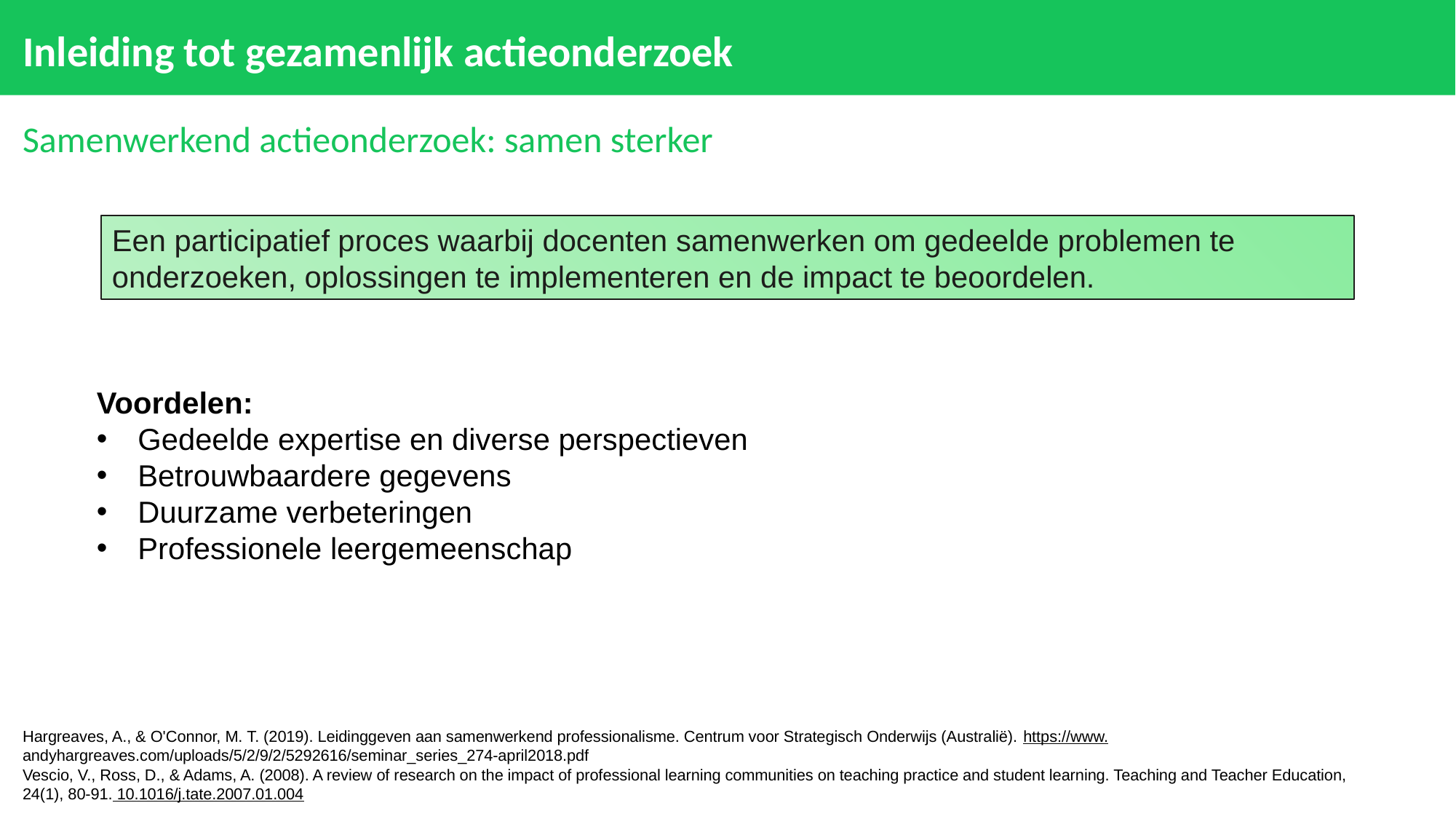

# Inleiding tot gezamenlijk actieonderzoek
Samenwerkend actieonderzoek: samen sterker
Een participatief proces waarbij docenten samenwerken om gedeelde problemen te onderzoeken, oplossingen te implementeren en de impact te beoordelen.
Voordelen:
Gedeelde expertise en diverse perspectieven
Betrouwbaardere gegevens
Duurzame verbeteringen
Professionele leergemeenschap
Hargreaves, A., & O'Connor, M. T. (2019). Leidinggeven aan samenwerkend professionalisme. Centrum voor Strategisch Onderwijs (Australië). https://www.andyhargreaves.com/uploads/5/2/9/2/5292616/seminar_series_274-april2018.pdf
Vescio, V., Ross, D., & Adams, A. (2008). A review of research on the impact of professional learning communities on teaching practice and student learning. Teaching and Teacher Education, 24(1), 80-91. 10.1016/j.tate.2007.01.004